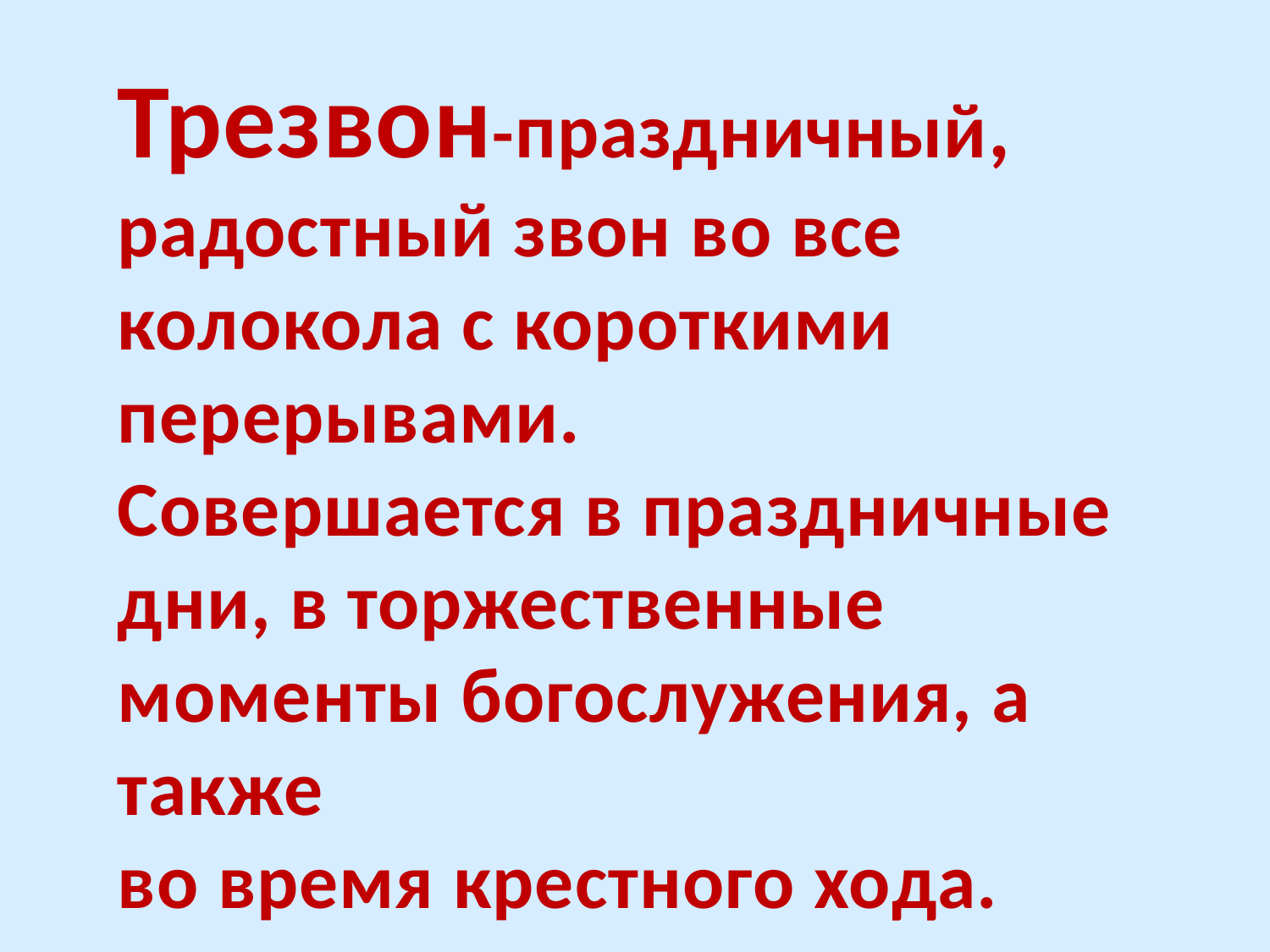

Трезвон-праздничный, радостный звон во все колокола с короткими перерывами.
Совершается в праздничные дни, в торжественные моменты богослужения, а также
во время крестного хода.